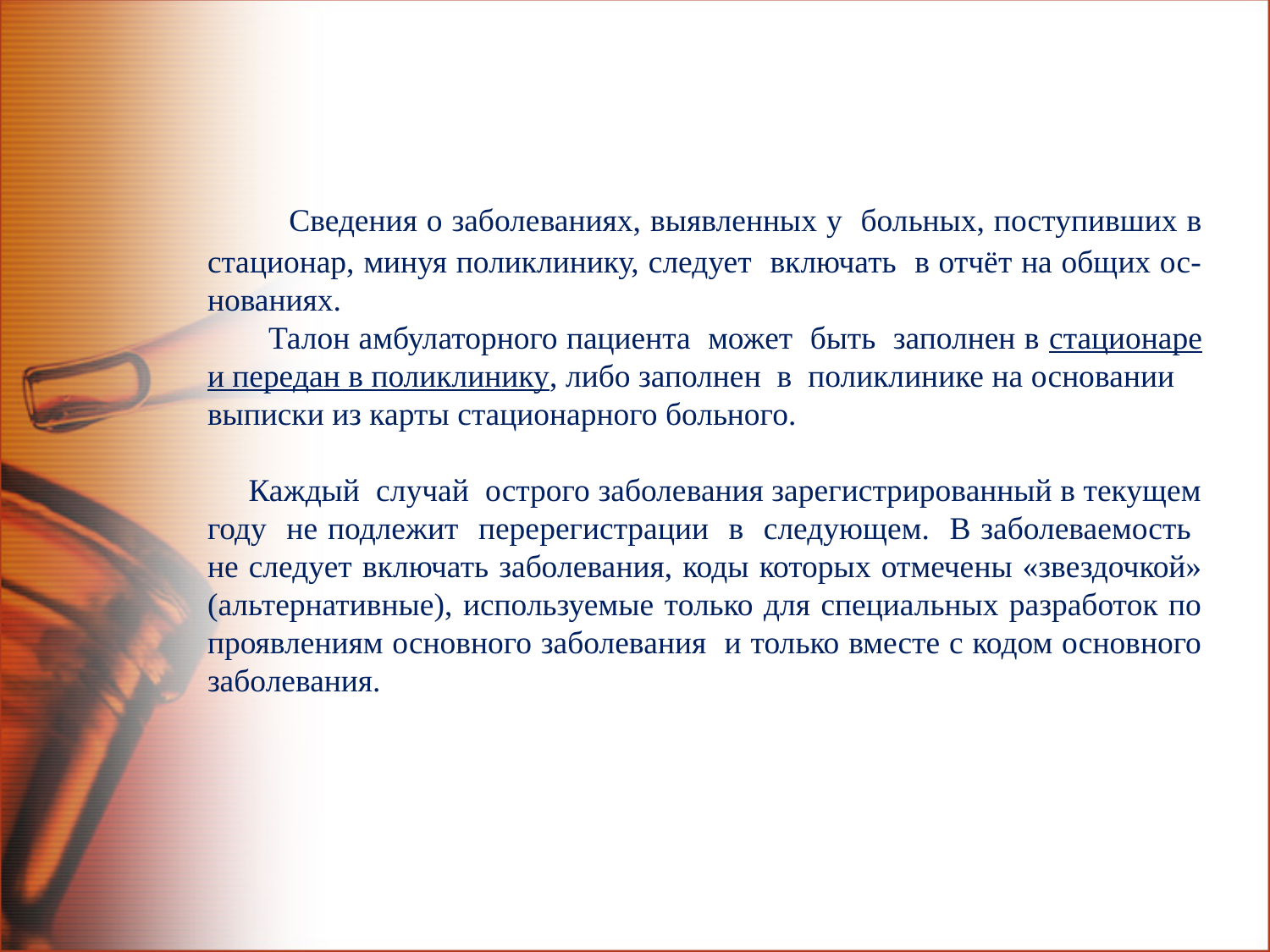

Сведения о заболеваниях, выявленных у  больных, поступивших в стационар, минуя поликлинику, следует  включать  в отчёт на общих ос-нованиях.
       Талон амбулаторного пациента  может  быть  заполнен в стационаре и передан в поликлинику, либо заполнен  в  поликлинике на основании
выписки из карты стационарного больного.

     Каждый  случай  острого заболевания зарегистрированный в текущем году  не подлежит  перерегистрации  в  следующем.  В заболеваемость  не следует включать заболевания, коды которых отмечены «звездочкой» (альтернативные), используемые только для специальных разработок по проявлениям основного заболевания  и только вместе с кодом основного заболевания.